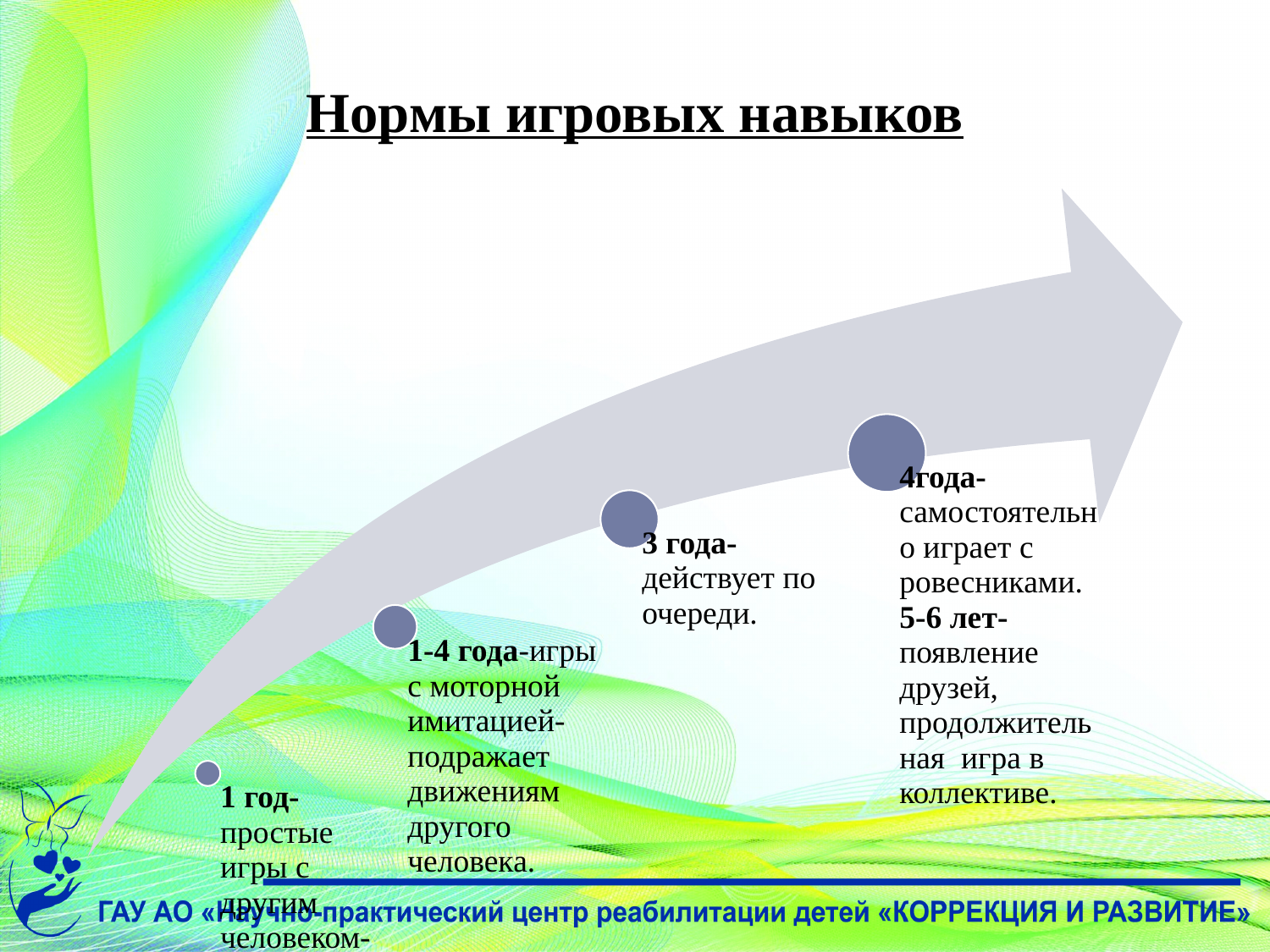

# Нормы игровых навыков
1-4 года-игры с моторной имитацией-подражает движениям другого человека.
3 года-
действует по очереди.
4года-
самостоятельно играет с ровесниками.
5-6 лет-
появление друзей, продолжительная  игра в коллективе.